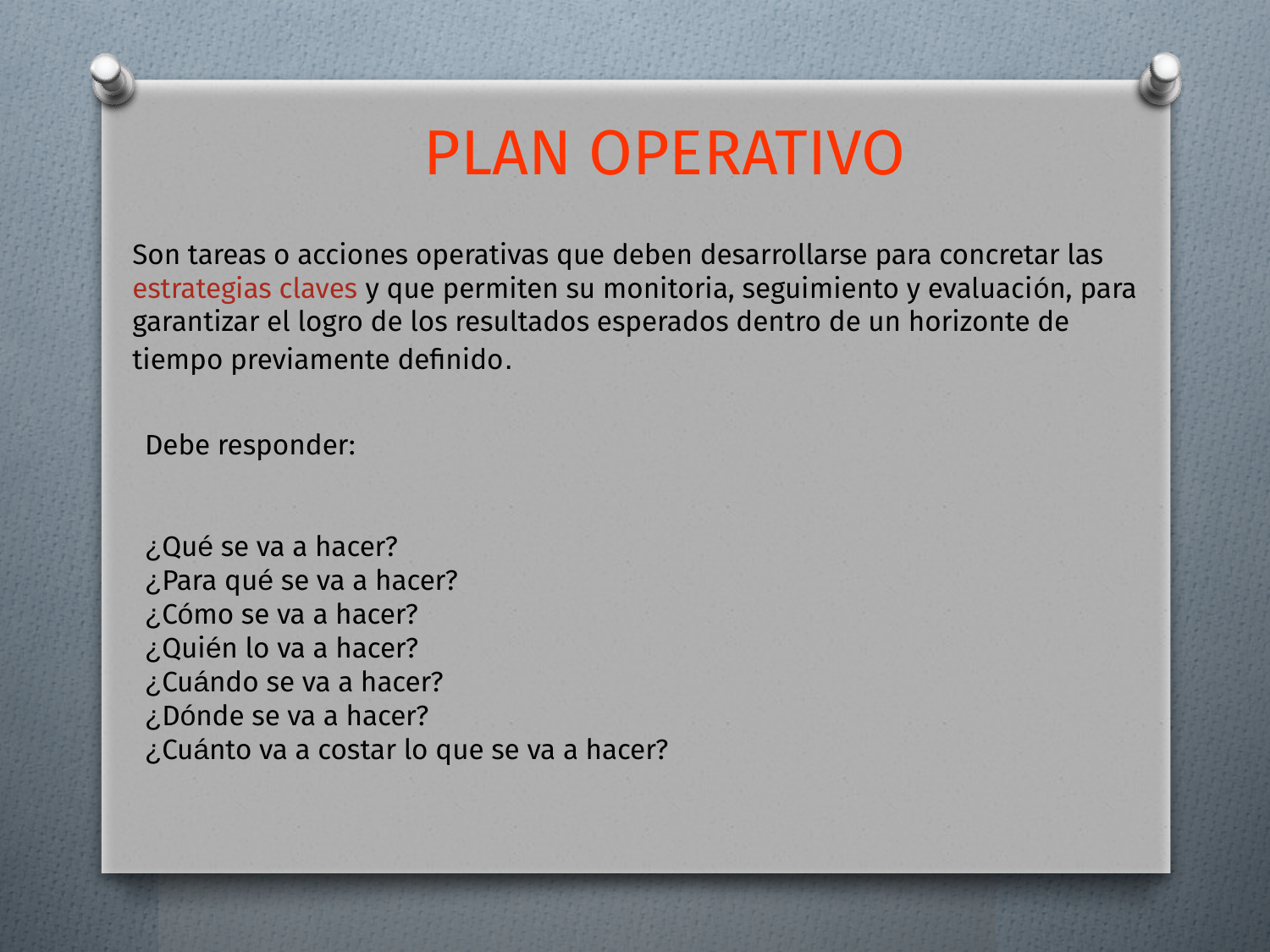

PLAN OPERATIVO
Son tareas o acciones operativas que deben desarrollarse para concretar las estrategias claves y que permiten su monitoria, seguimiento y evaluación, para garantizar el logro de los resultados esperados dentro de un horizonte de tiempo previamente definido.

Debe responder:

¿Qué se va a hacer?
¿Para qué se va a hacer?
¿Cómo se va a hacer?
¿Quién lo va a hacer?
¿Cuándo se va a hacer?
¿Dónde se va a hacer?
¿Cuánto va a costar lo que se va a hacer?